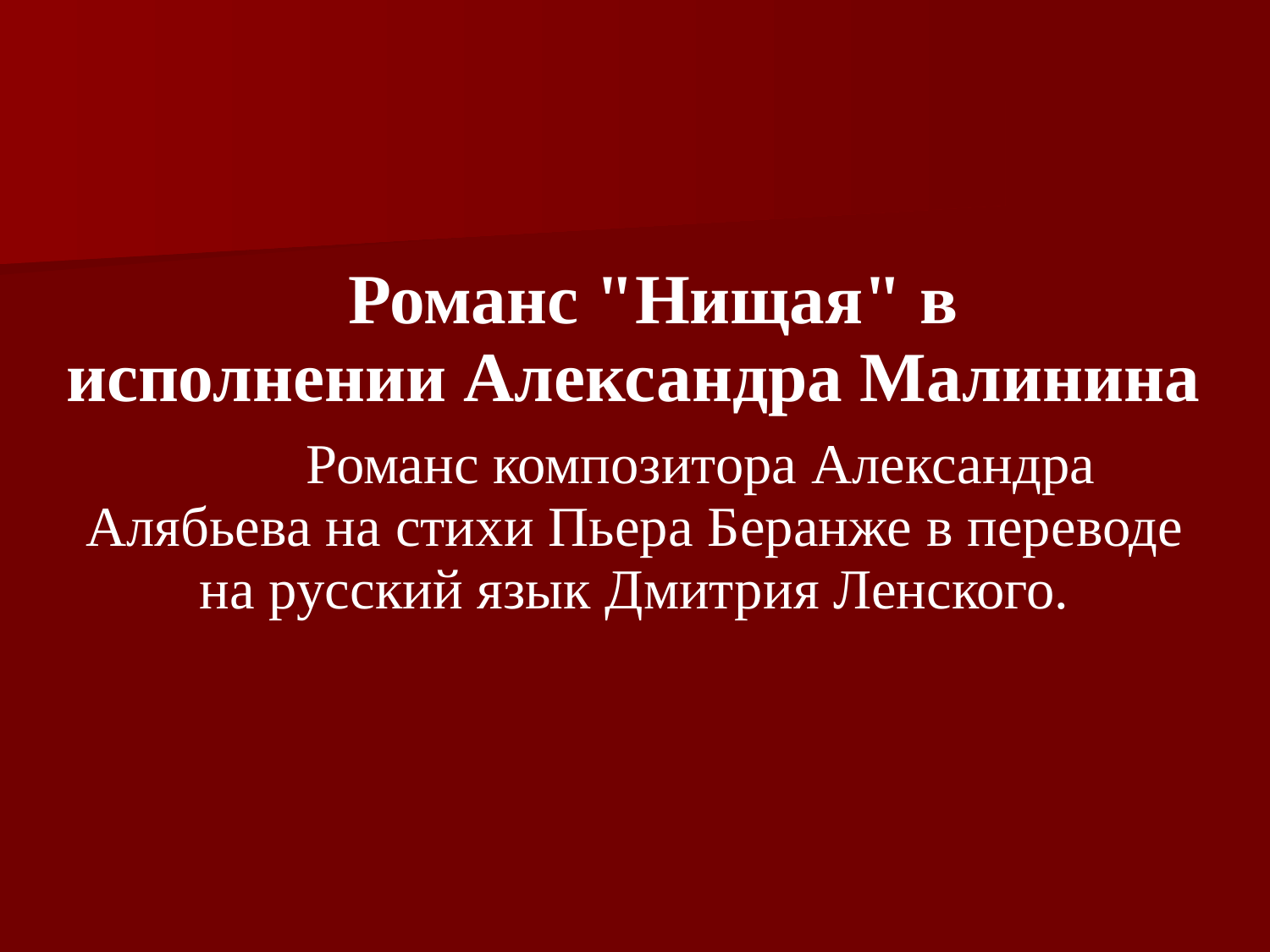

#
|  |
| --- |
| Романс "Нищая" в исполнении Александра Малинина |
| Романс композитора Александра Алябьева на стихи Пьера Беранже в переводе на русский язык Дмитрия Ленского. |